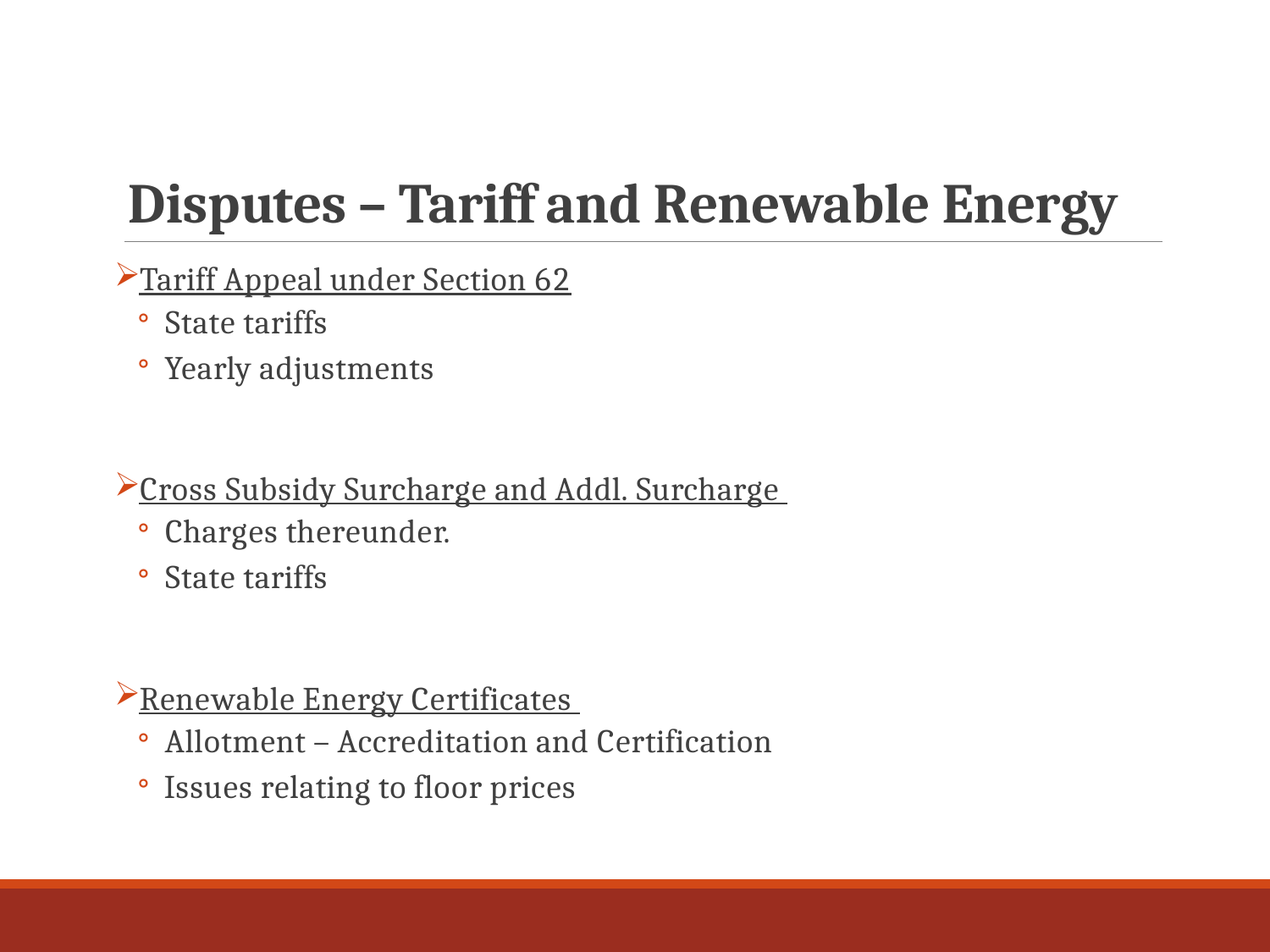

# Disputes – Tariff and Renewable Energy
Tariff Appeal under Section 62
State tariffs
Yearly adjustments

Cross Subsidy Surcharge and Addl. Surcharge
Charges thereunder.
State tariffs

Renewable Energy Certificates
Allotment – Accreditation and Certification
Issues relating to floor prices